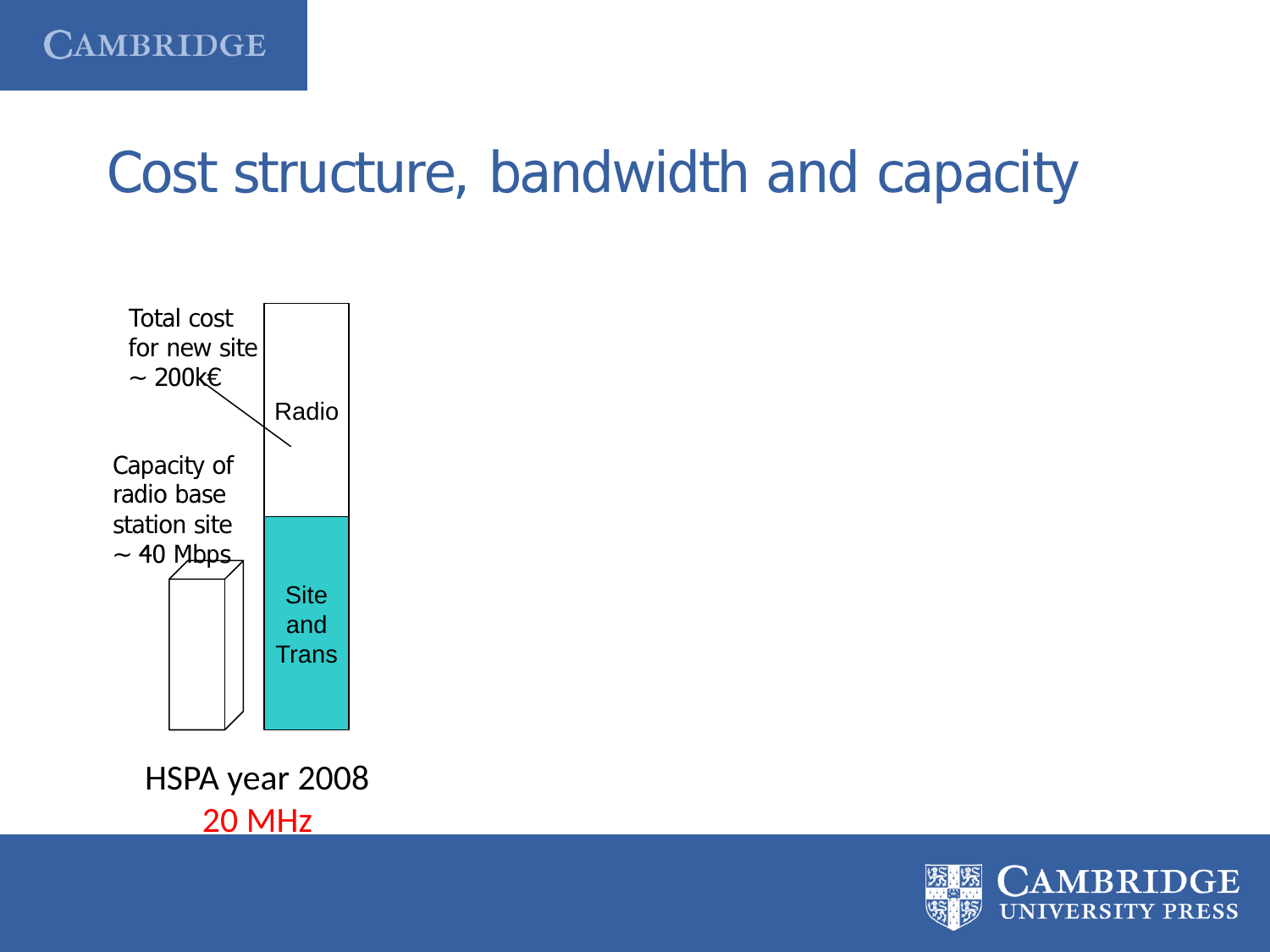

# Cost structure, bandwidth and capacity
Total cost
for new site
~ 200k€
Radio
Site and Trans
Capacity of
radio base
station site
~ 40 Mbps

HSPA year 2008
20 MHz